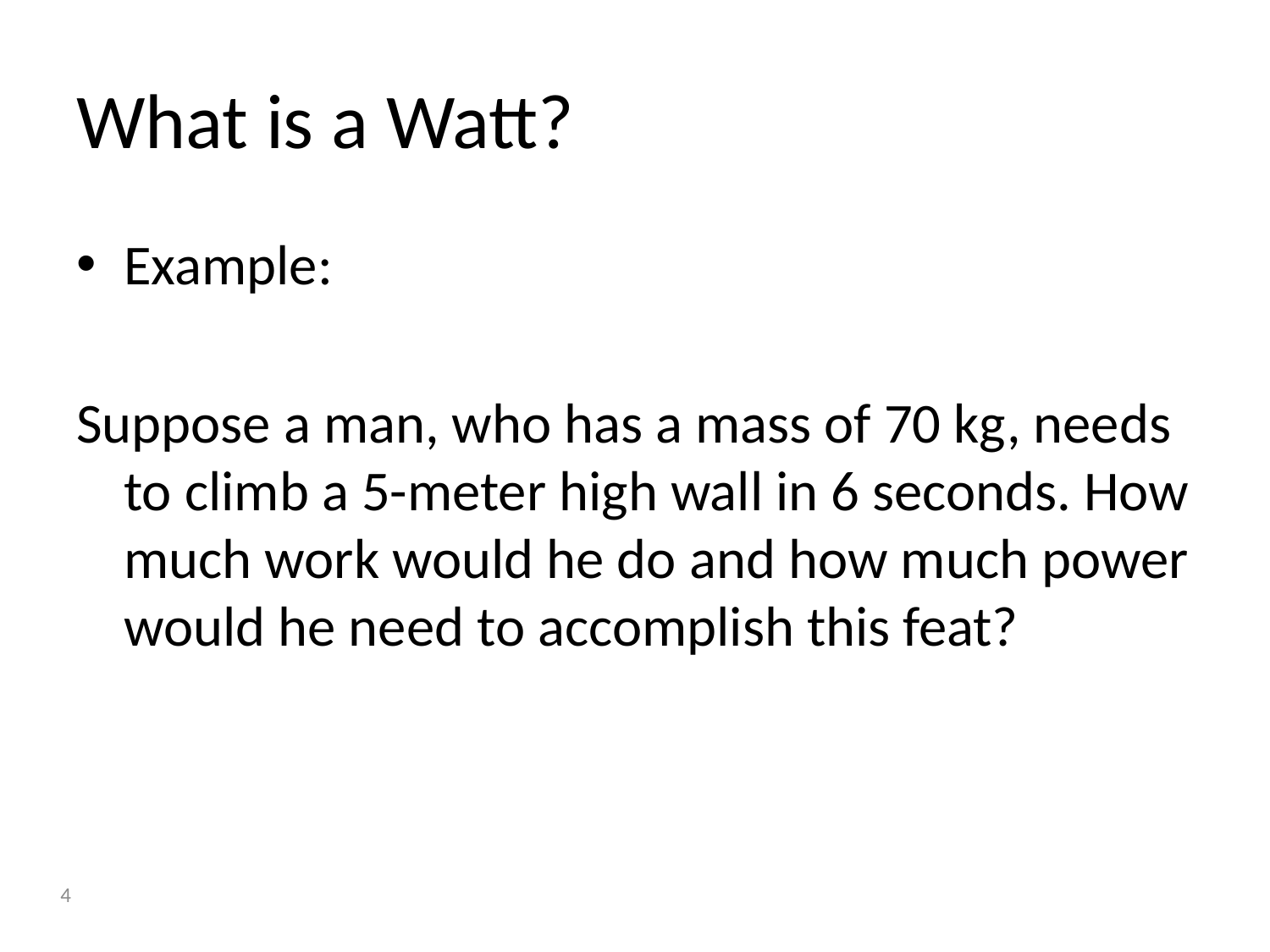

# What is a Watt?
Example:

Suppose a man, who has a mass of 70 kg, needs to climb a 5-meter high wall in 6 seconds. How much work would he do and how much power would he need to accomplish this feat?
4